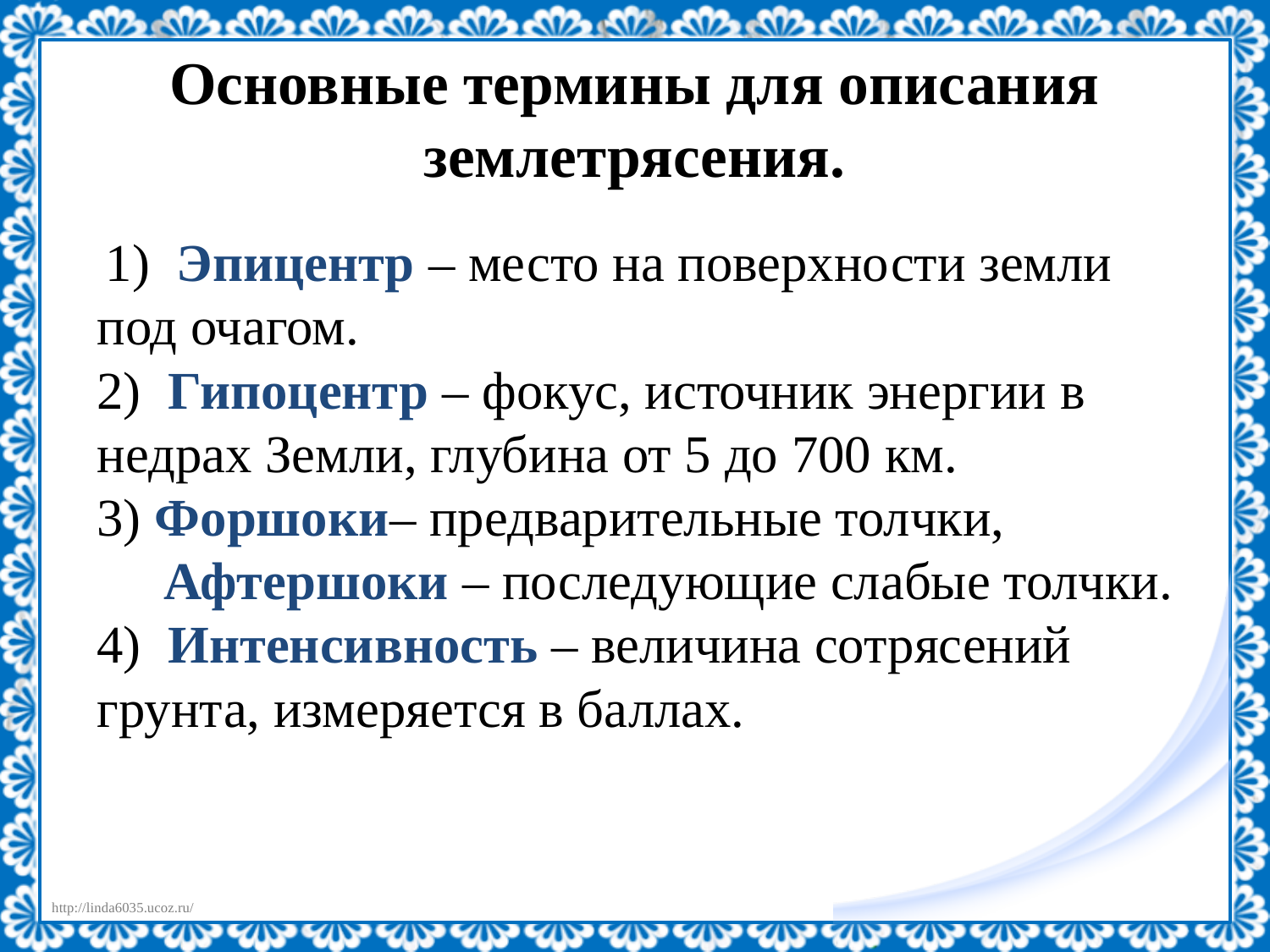

# Основные термины для описания землетрясения.
    1)  Эпицентр – место на поверхности земли под очагом.
2)  Гипоцентр – фокус, источник энергии в недрах Земли, глубина от 5 до 700 км.
3) Форшоки– предварительные толчки,
     Афтершоки – последующие слабые толчки.
4)  Интенсивность – величина сотрясений грунта, измеряется в баллах.